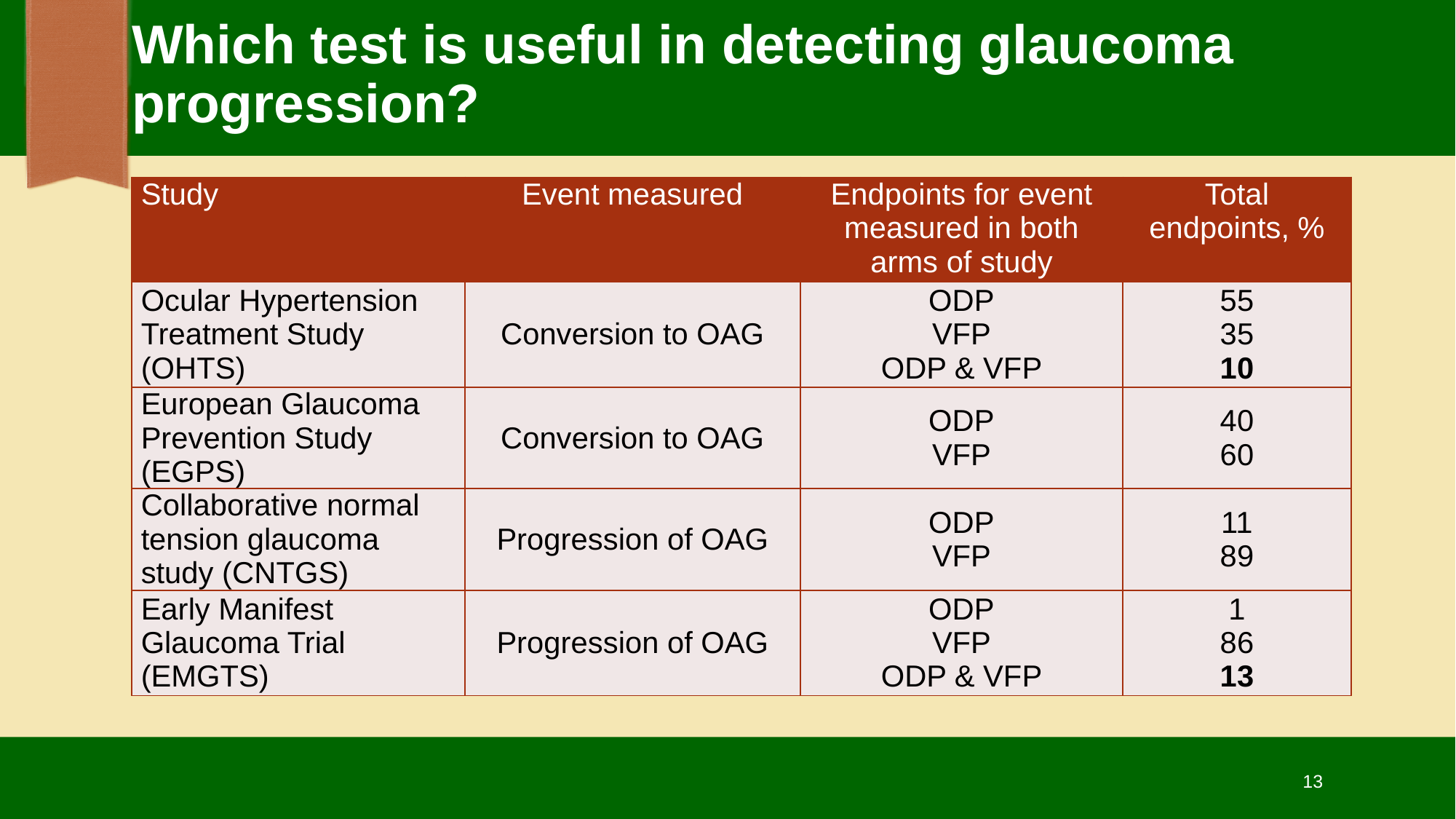

# Which test is useful in detecting glaucoma progression?
| Study | Event measured | Endpoints for event measured in both arms of study | Total endpoints, % |
| --- | --- | --- | --- |
| Ocular Hypertension Treatment Study (OHTS) | Conversion to OAG | ODP VFP ODP & VFP | 55 35 10 |
| European Glaucoma Prevention Study (EGPS) | Conversion to OAG | ODP VFP | 40 60 |
| Collaborative normal tension glaucoma study (CNTGS) | Progression of OAG | ODP VFP | 11 89 |
| Early Manifest Glaucoma Trial (EMGTS) | Progression of OAG | ODP VFP ODP & VFP | 1 86 13 |
13